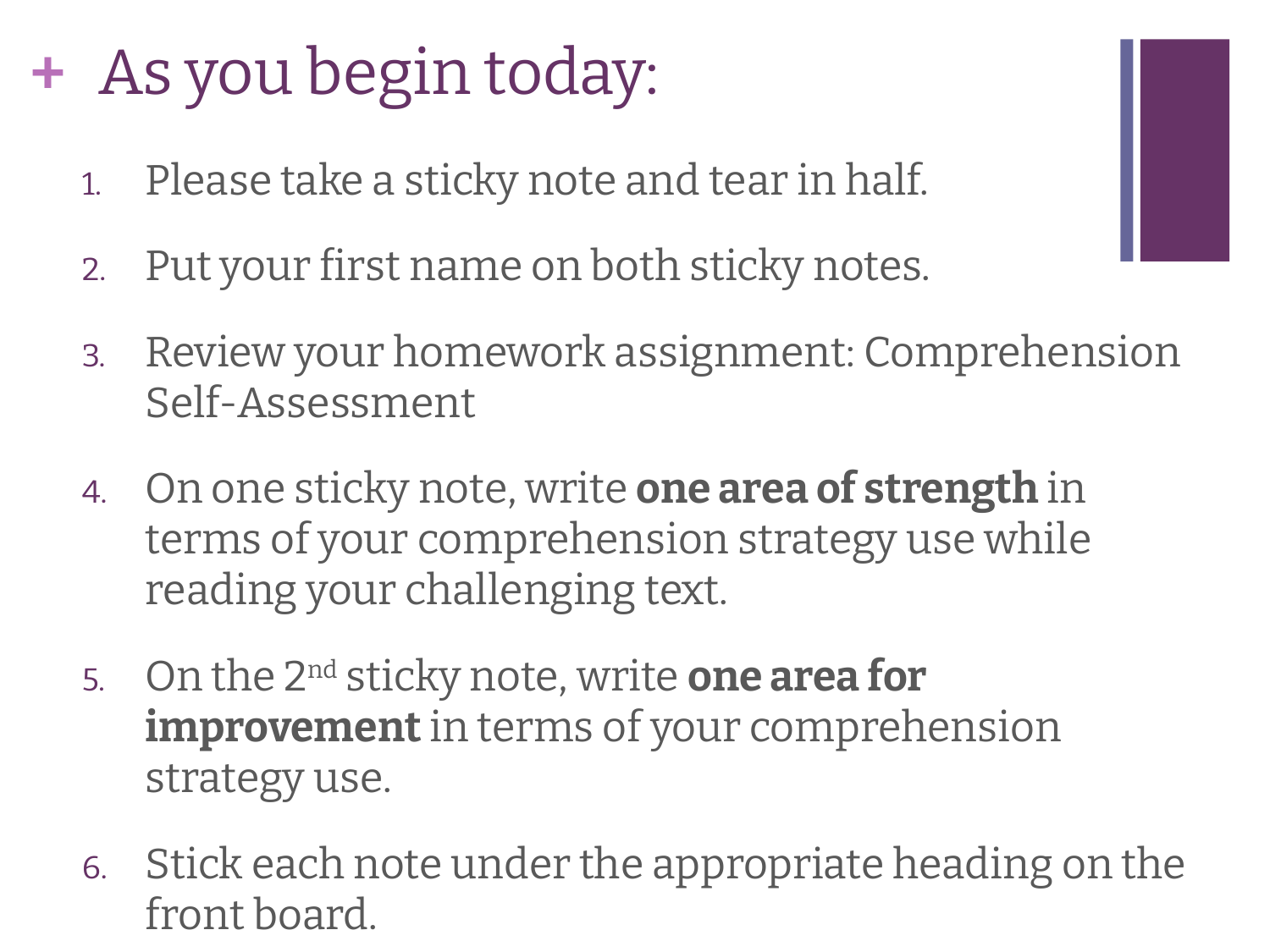

# As you begin today:
Please take a sticky note and tear in half.
Put your first name on both sticky notes.
Review your homework assignment: Comprehension Self-Assessment
On one sticky note, write one area of strength in terms of your comprehension strategy use while reading your challenging text.
On the 2nd sticky note, write one area for improvement in terms of your comprehension strategy use.
Stick each note under the appropriate heading on the front board.